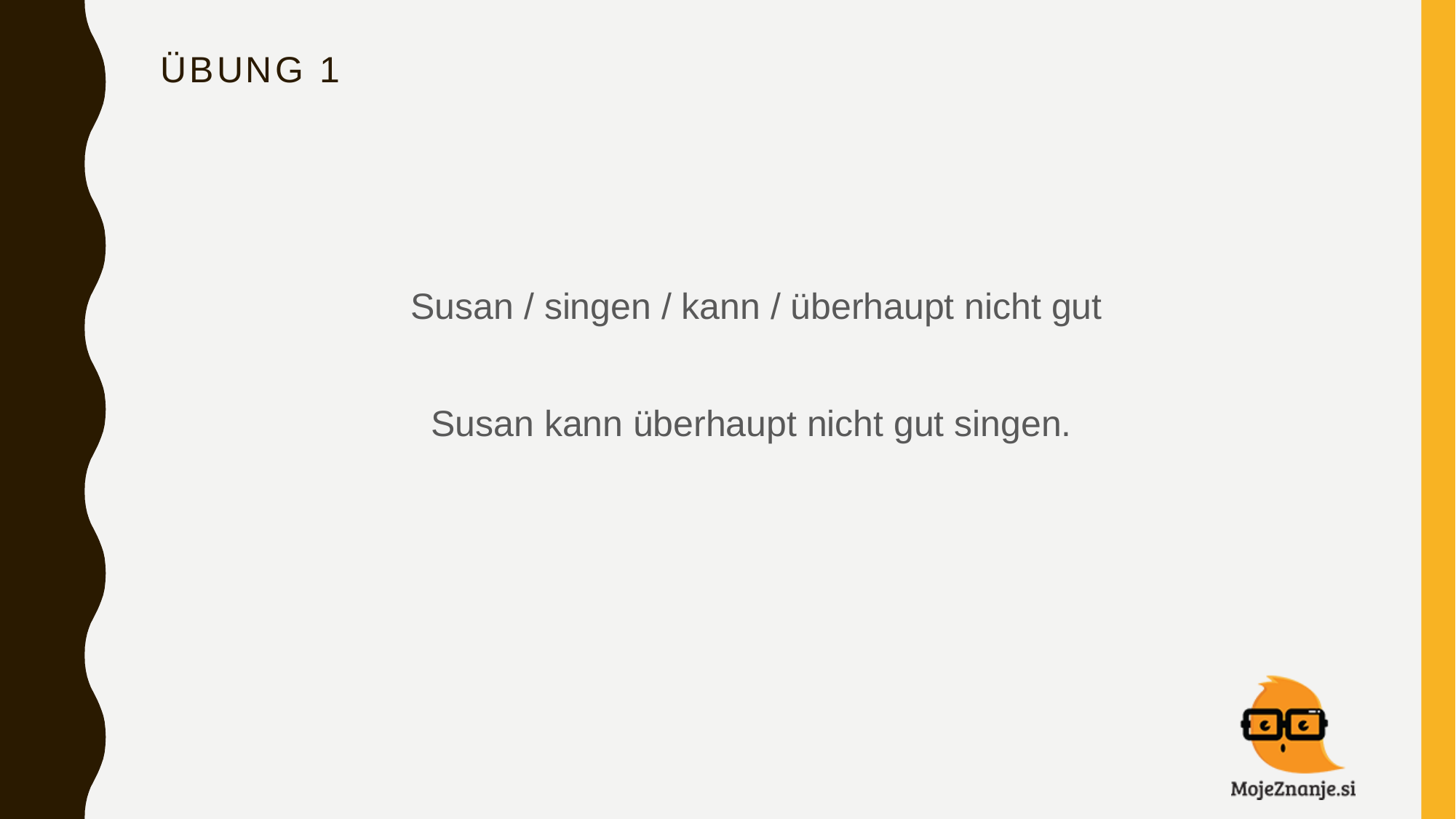

# Übung 1
Susan / singen / kann / überhaupt nicht gut

Susan kann überhaupt nicht gut singen.